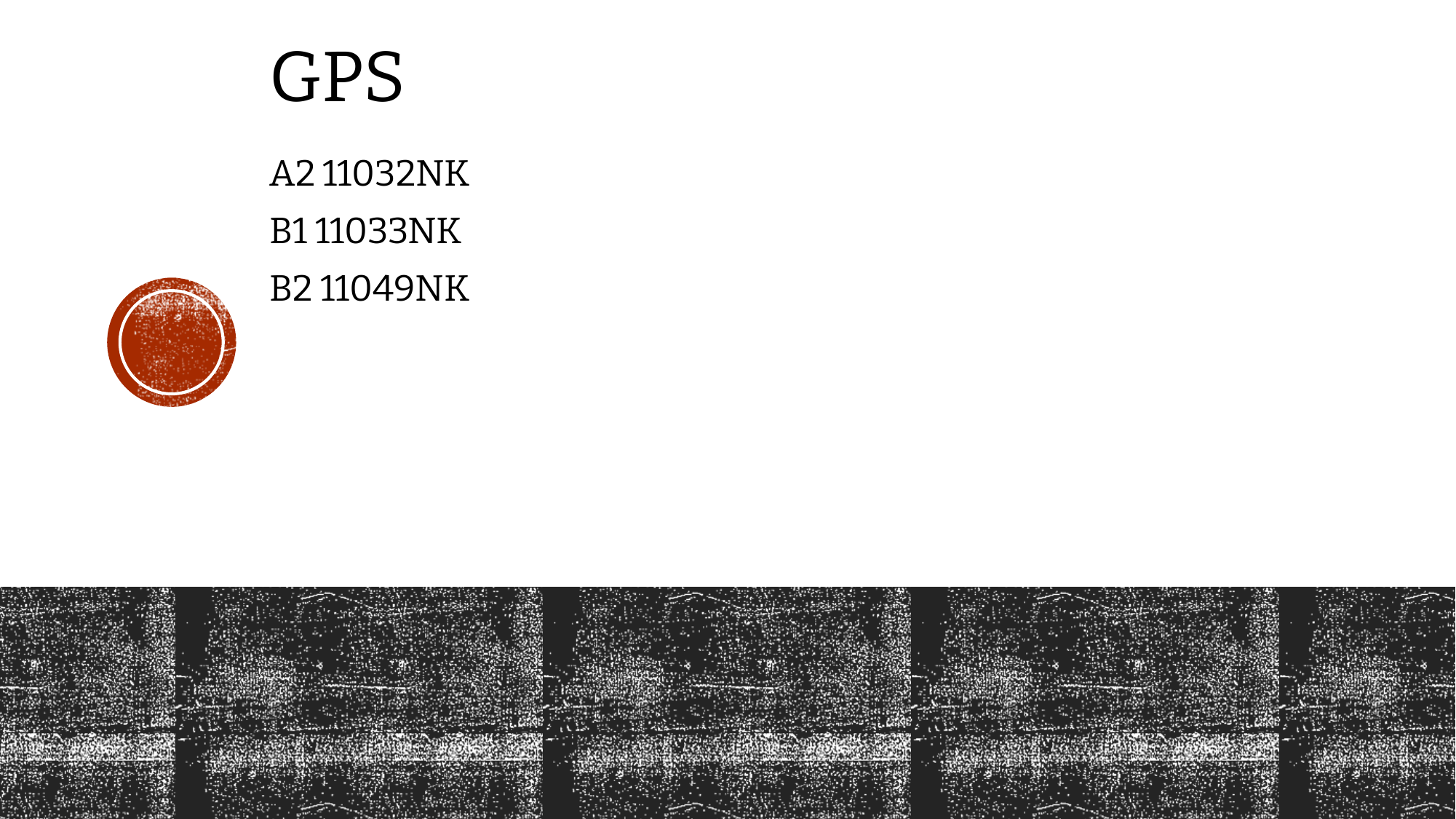

# gps
A2 11032NK
B1 11033NK
B2 11049NK